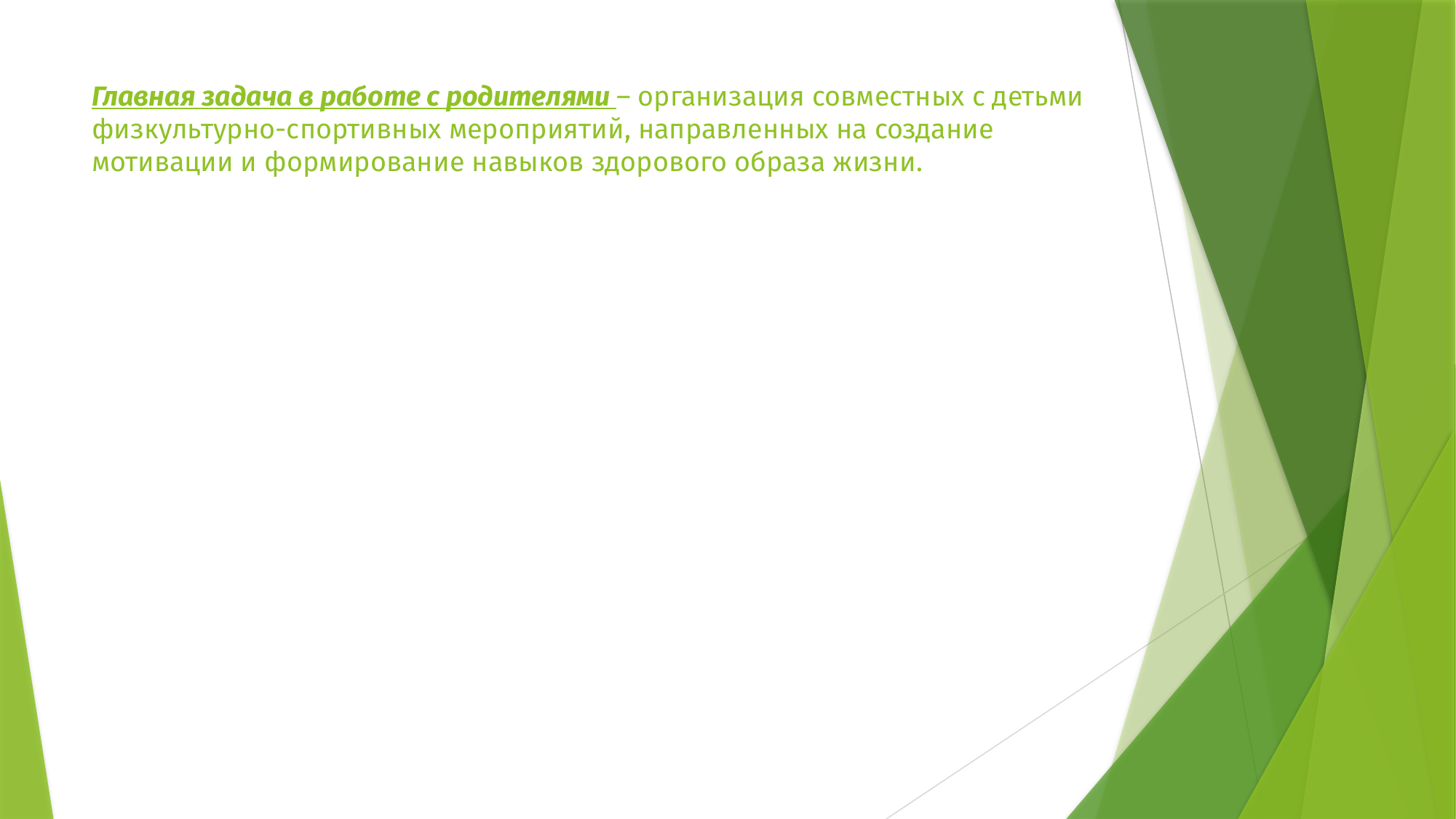

# Главная задача в работе с родителями – организация совместных с детьми физкультурно-спортивных мероприятий, направленных на создание мотивации и формирование навыков здорового образа жизни.